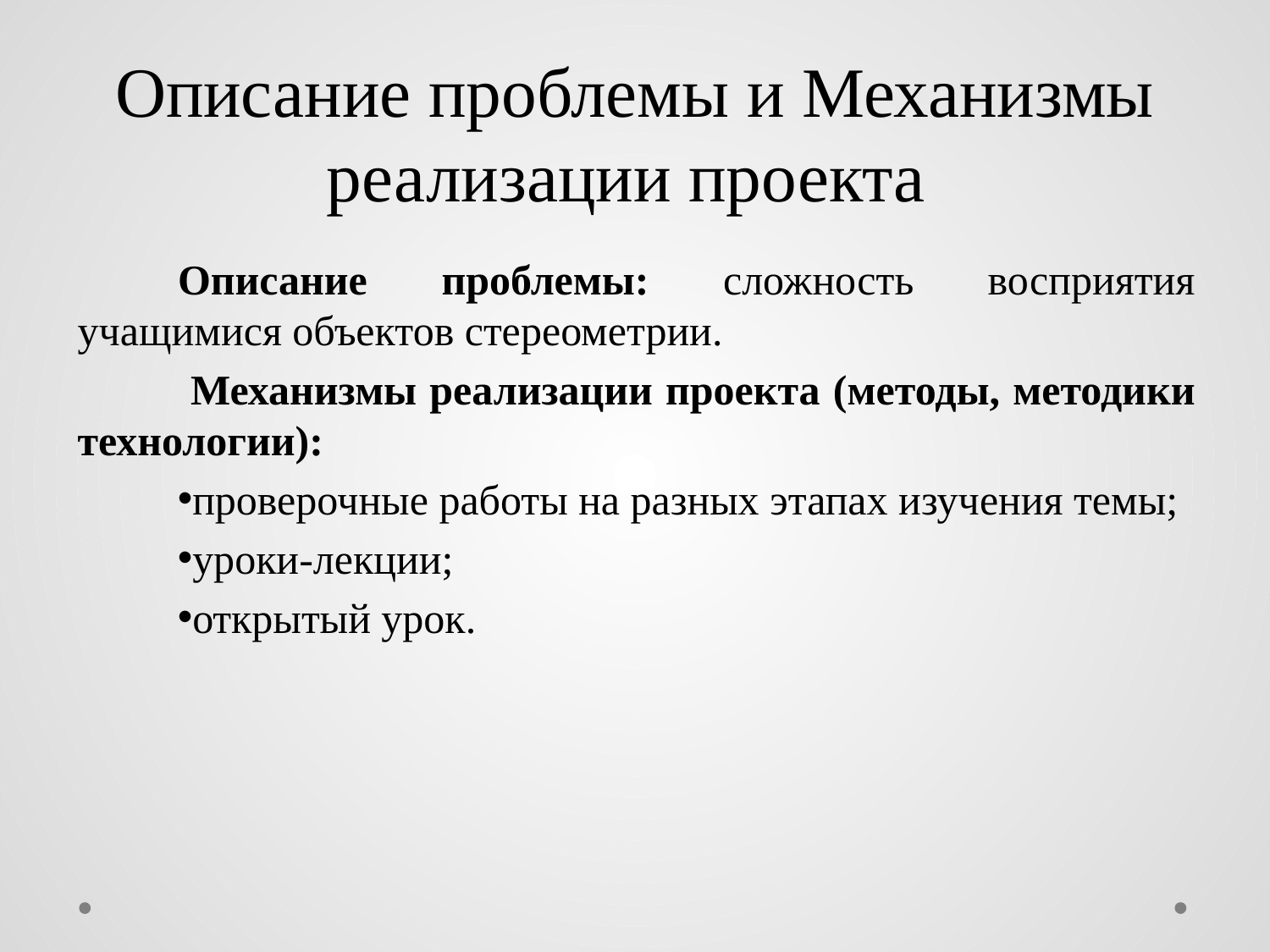

# Описание проблемы и Механизмы реализации проекта
Описание проблемы: сложность восприятия учащимися объектов стереометрии.
 Механизмы реализации проекта (методы, методики технологии):
проверочные работы на разных этапах изучения темы;
уроки-лекции;
открытый урок.